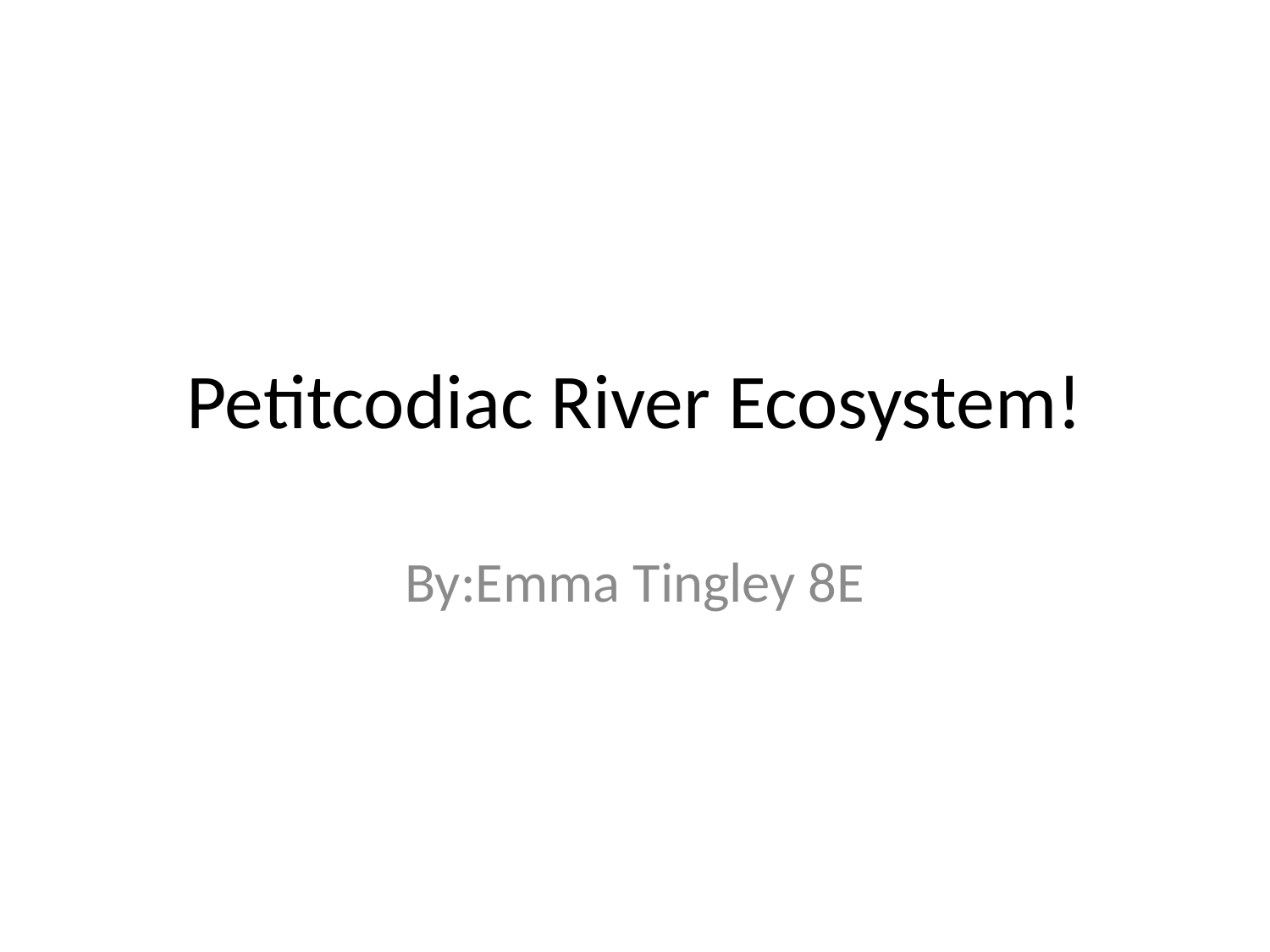

# Petitcodiac River Ecosystem!
By:Emma Tingley 8E